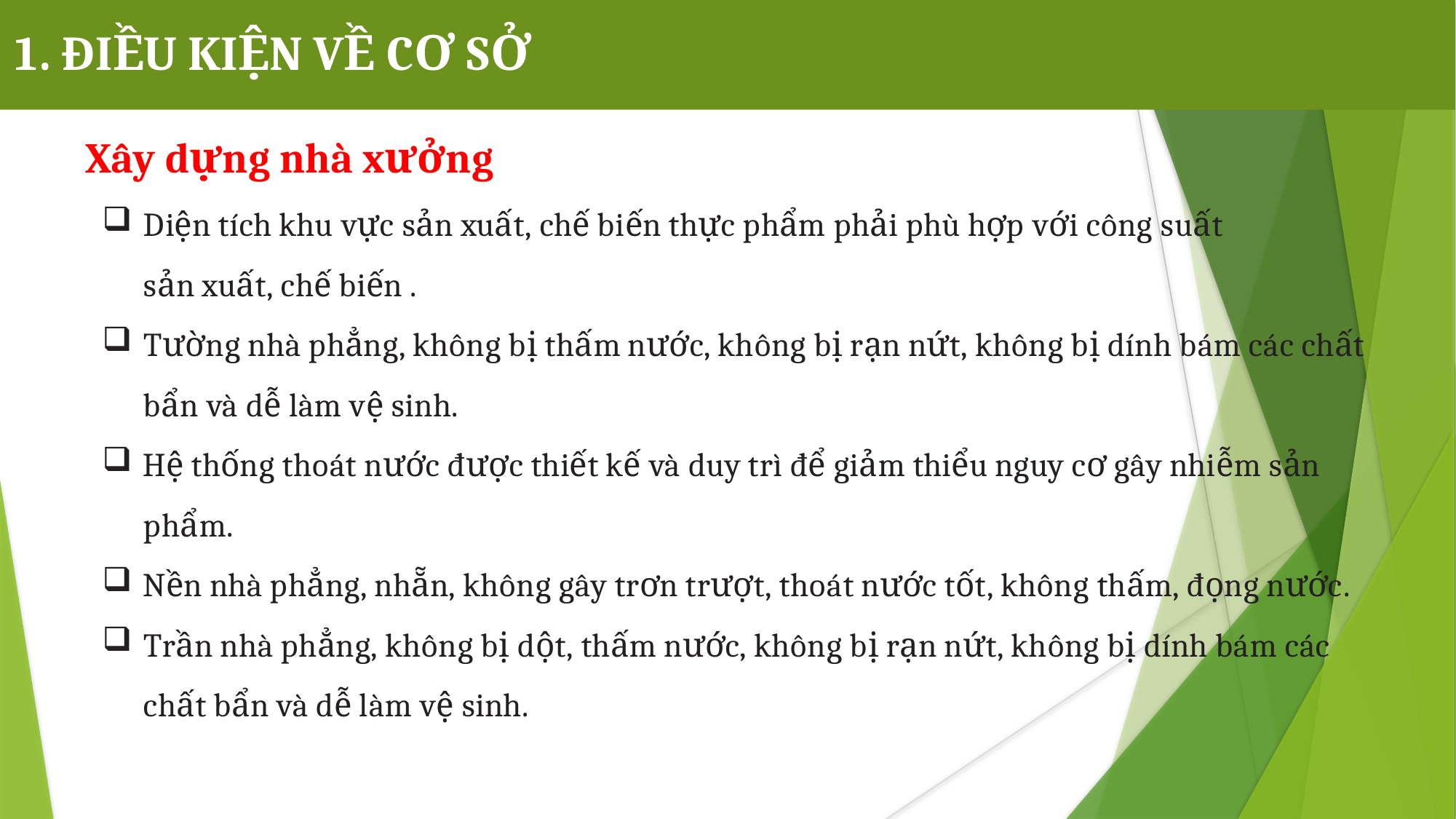

1. ĐIỀU KIỆN VỀ CƠ SỞ
Xây dựng nhà xưởng
Diện tích khu vực sản xuất, chế biến thực phẩm phải phù hợp với công suất
sản xuất, chế biến .
Tường nhà phẳng, không bị thấm nước, không bị rạn nứt, không bị dính bám các chất bẩn và dễ làm vệ sinh.
Hệ thống thoát nước được thiết kế và duy trì để giảm thiểu nguy cơ gây nhiễm sản phẩm.
Nền nhà phẳng, nhẵn, không gây trơn trượt, thoát nước tốt, không thấm, đọng nước.
Trần nhà phẳng, không bị dột, thấm nước, không bị rạn nứt, không bị dính bám các chất bẩn và dễ làm vệ sinh.